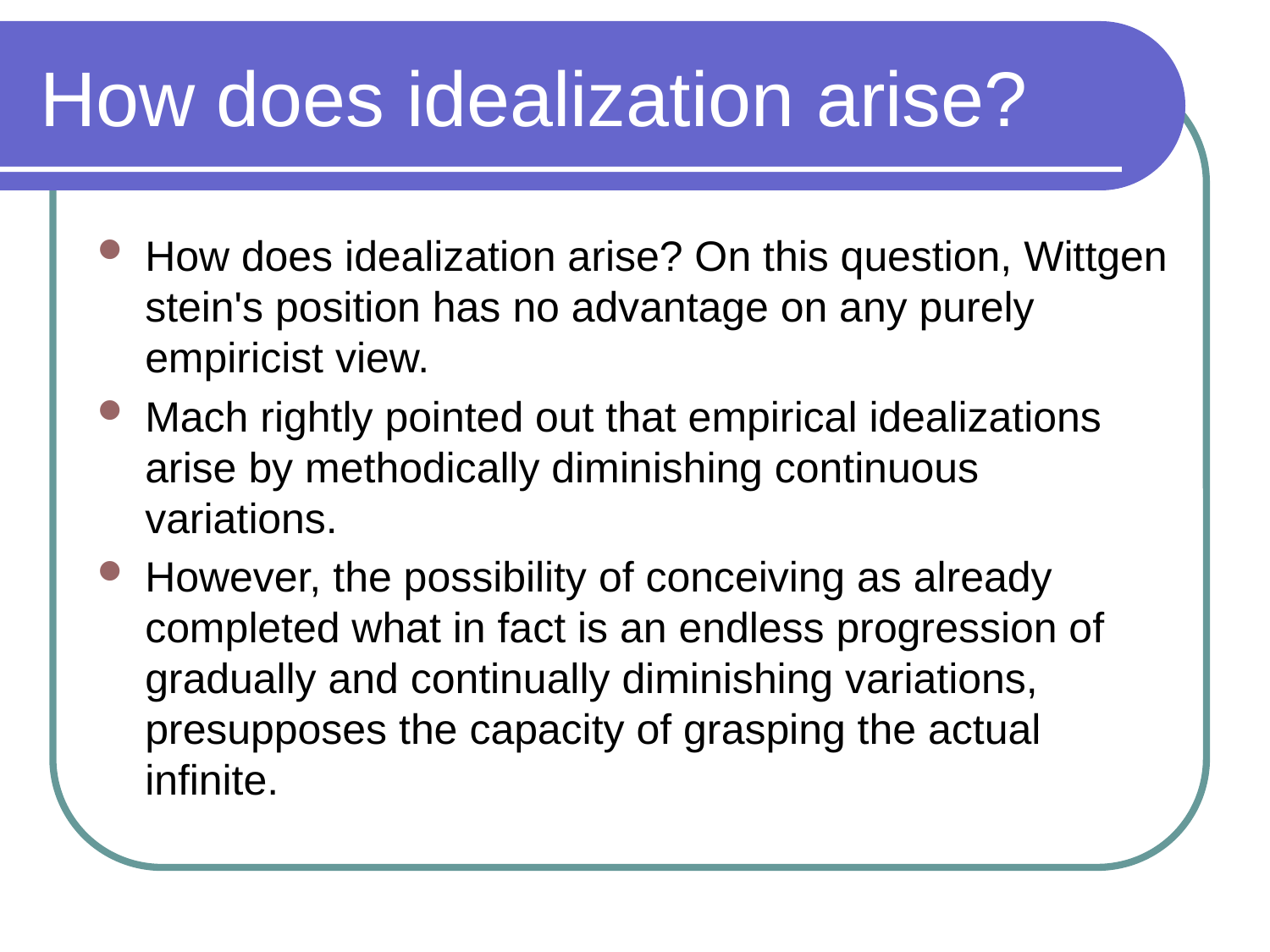

# How does idealization arise?
How does idealization arise? On this question, Wittgen­stein's position has no advantage on any purely empiricist view.
Mach rightly pointed out that empirical idealizations arise by methodically diminishing continuous variations.
However, the possibility of conceiving as already completed what in fact is an endless progression of gradually and continually dimin­ishing variations, presupposes the capacity of grasping the actual infinite.